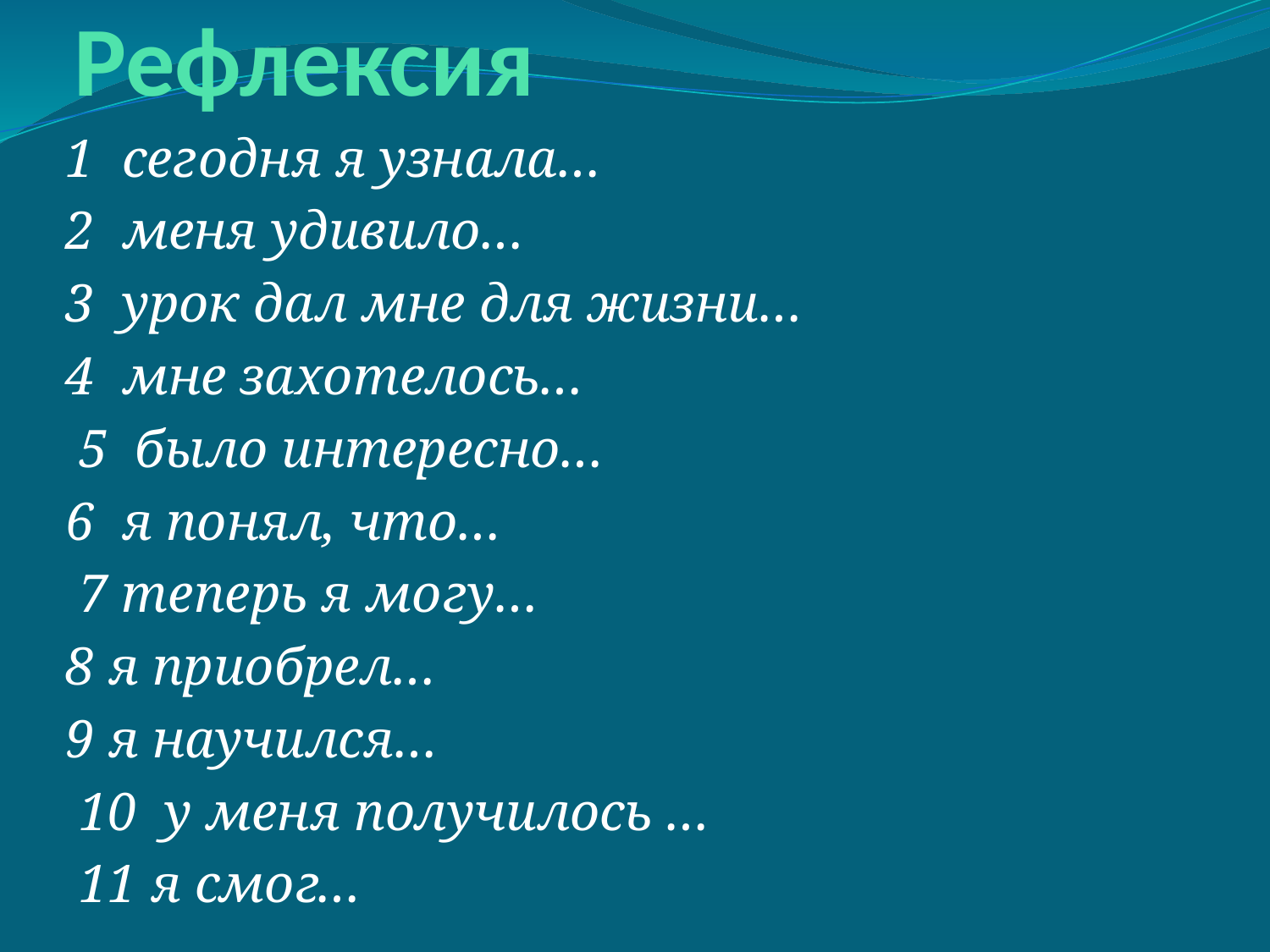

# Рефлексия
1  сегодня я узнала…
2  меня удивило…
3  урок дал мне для жизни…
4  мне захотелось…
 5  было интересно…
6  я понял, что…
 7 теперь я могу…
8 я приобрел…
9 я научился…
 10  у меня получилось …
 11 я смог…